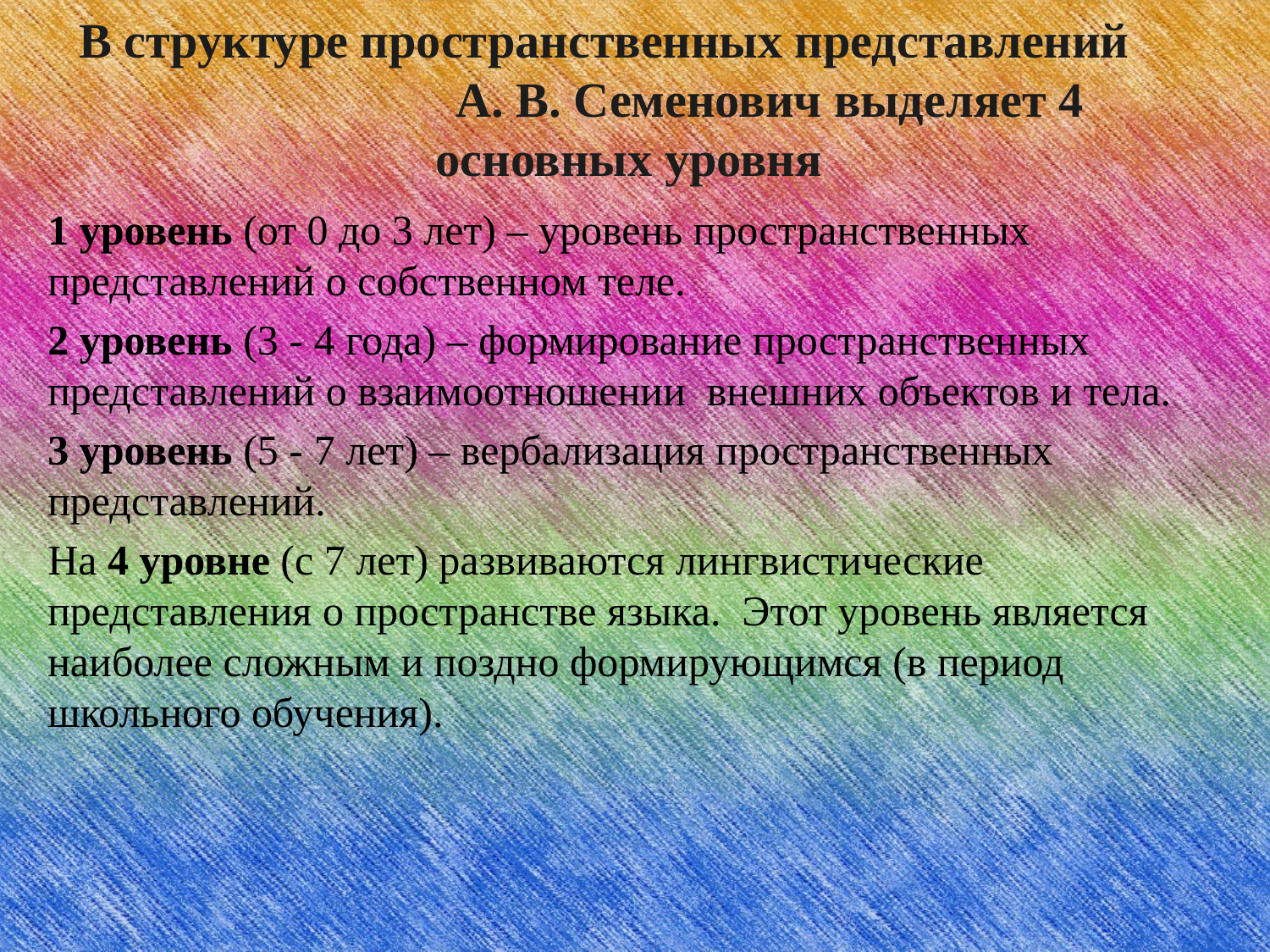

# В структуре пространственных представлений                            А. В. Семенович выделяет 4 основных уровня
1 уровень (от 0 до 3 лет) – уровень пространственных представлений о собственном теле.
2 уровень (3 - 4 года) – формирование пространственных представлений о взаимоотношении  внешних объектов и тела.
3 уровень (5 - 7 лет) – вербализация пространственных представлений.
На 4 уровне (с 7 лет) развиваются лингвистические представления о пространстве языка.  Этот уровень является наиболее сложным и поздно формирующимся (в период школьного обучения).